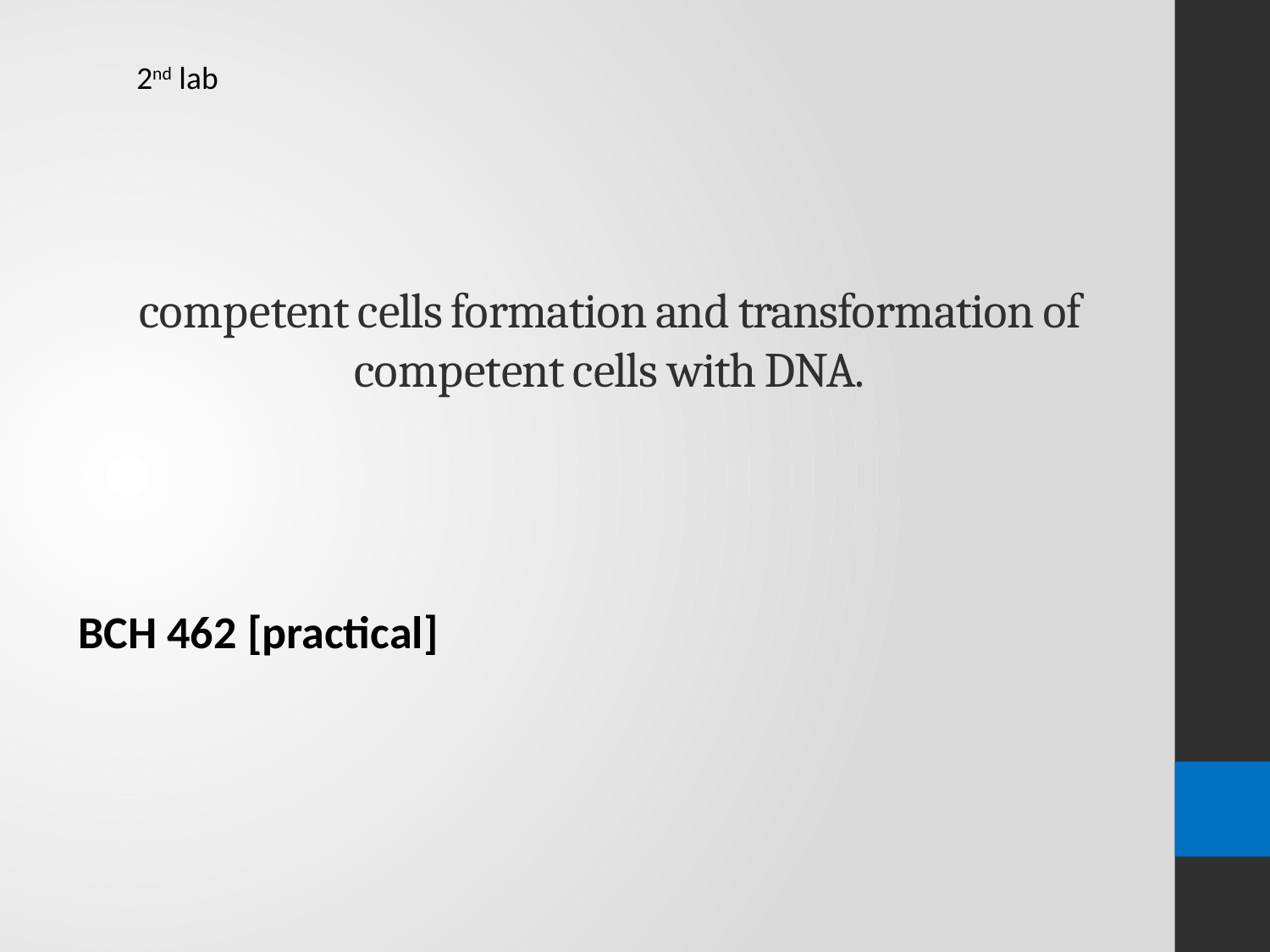

2nd lab
# competent cells formation and transformation of competent cells with DNA.
BCH 462 [practical]